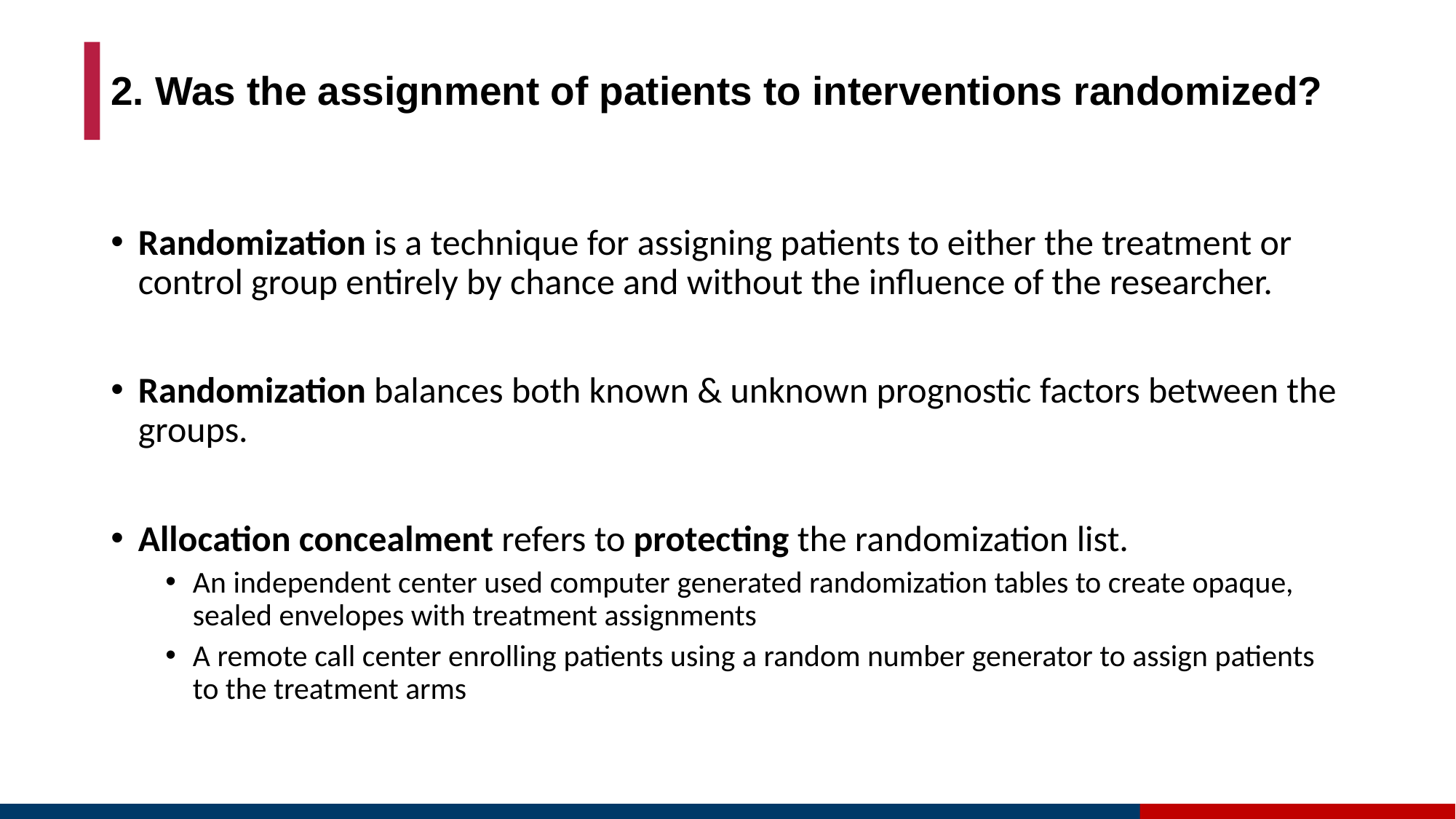

# 2. Was the assignment of patients to interventions randomized?
Randomization is a technique for assigning patients to either the treatment or control group entirely by chance and without the influence of the researcher.

Randomization balances both known & unknown prognostic factors between the groups.

Allocation concealment refers to protecting the randomization list.
An independent center used computer generated randomization tables to create opaque, sealed envelopes with treatment assignments
A remote call center enrolling patients using a random number generator to assign patients to the treatment arms